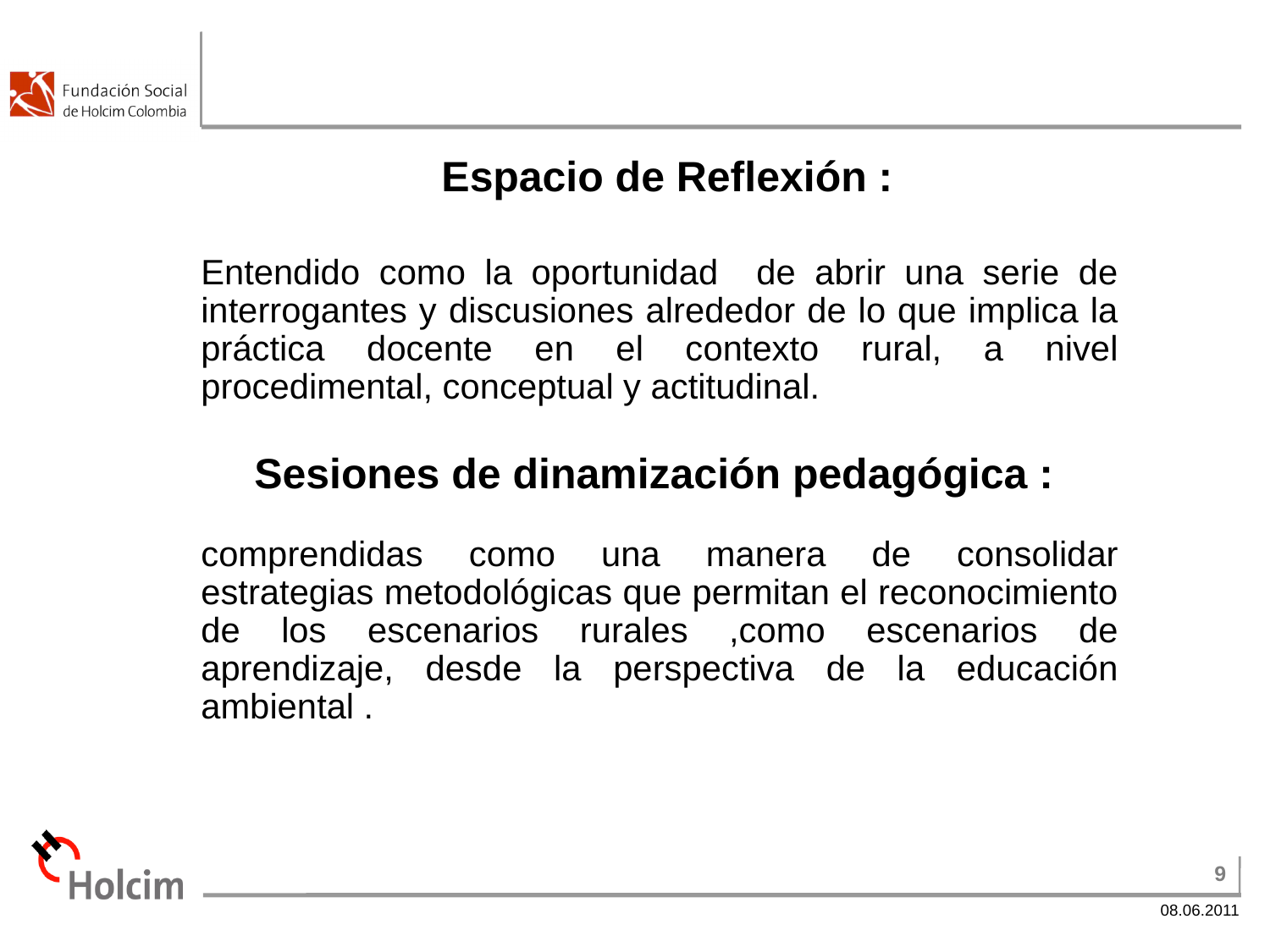

Espacio de Reflexión :

Entendido como la oportunidad  de abrir una serie de interrogantes y discusiones alrededor de lo que implica la práctica docente en el contexto rural, a nivel procedimental, conceptual y actitudinal.

comprendidas como una manera de consolidar estrategias metodológicas que permitan el reconocimiento de los escenarios rurales ,como escenarios de aprendizaje, desde la perspectiva de la educación ambiental .
Sesiones de dinamización pedagógica :